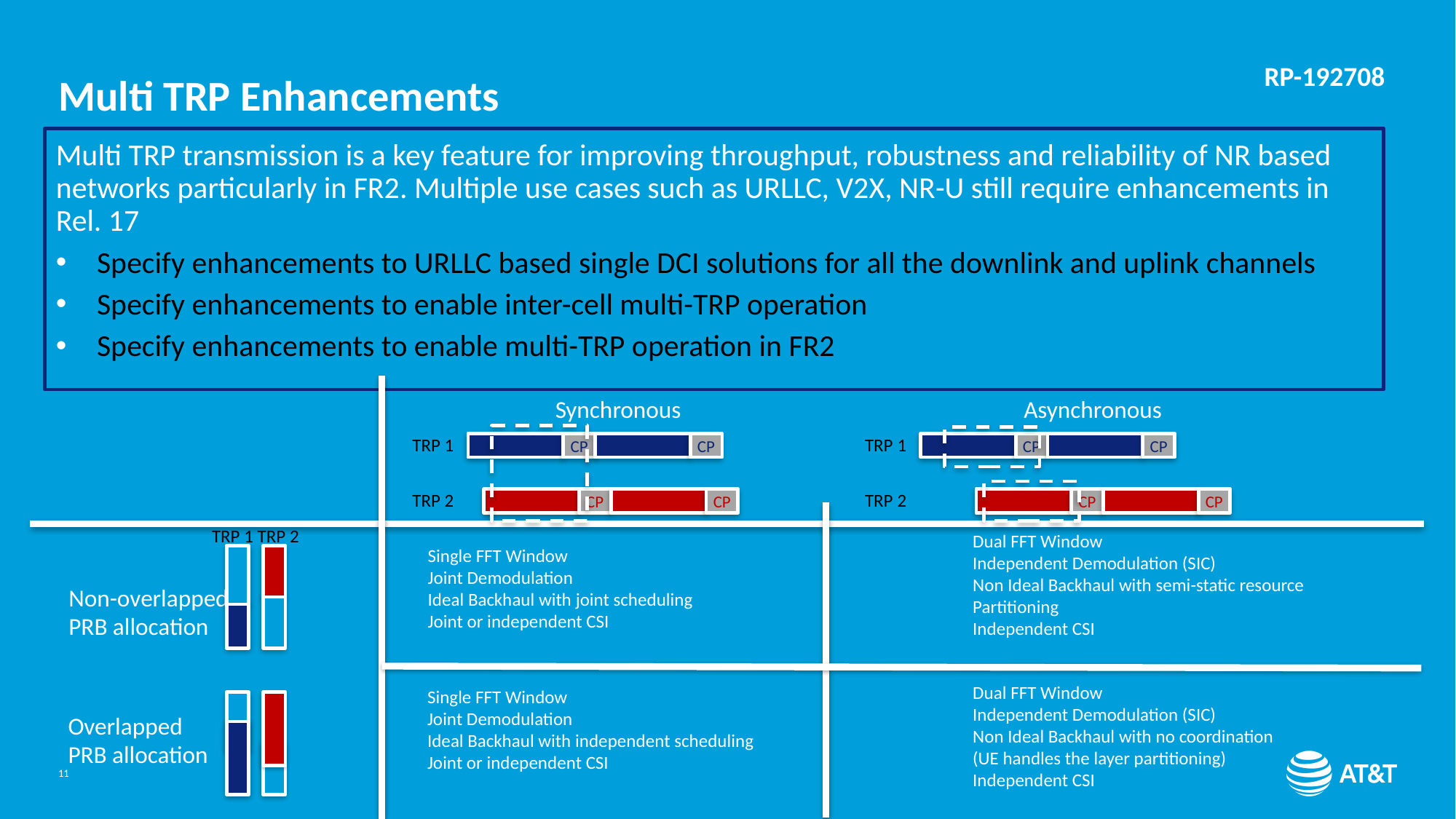

RP-192708
# Multi TRP Enhancements
Multi TRP transmission is a key feature for improving throughput, robustness and reliability of NR based networks particularly in FR2. Multiple use cases such as URLLC, V2X, NR-U still require enhancements in Rel. 17
Specify enhancements to URLLC based single DCI solutions for all the downlink and uplink channels
Specify enhancements to enable inter-cell multi-TRP operation
Specify enhancements to enable multi-TRP operation in FR2
Synchronous
Asynchronous

CP

CP

CP

CP

TRP 1
TRP 1

CP

CP

TRP 2
TRP 2

CP

CP
TRP 2
TRP 1

Non-overlapped
PRB allocation

Overlapped
PRB allocation

Dual FFT Window
Independent Demodulation (SIC)
Non Ideal Backhaul with semi-static resource
Partitioning
Independent CSI
Single FFT Window
Joint Demodulation
Ideal Backhaul with joint scheduling
Joint or independent CSI
Dual FFT Window
Independent Demodulation (SIC)
Non Ideal Backhaul with no coordination
(UE handles the layer partitioning)
Independent CSI
Single FFT Window
Joint Demodulation
Ideal Backhaul with independent scheduling
Joint or independent CSI
11